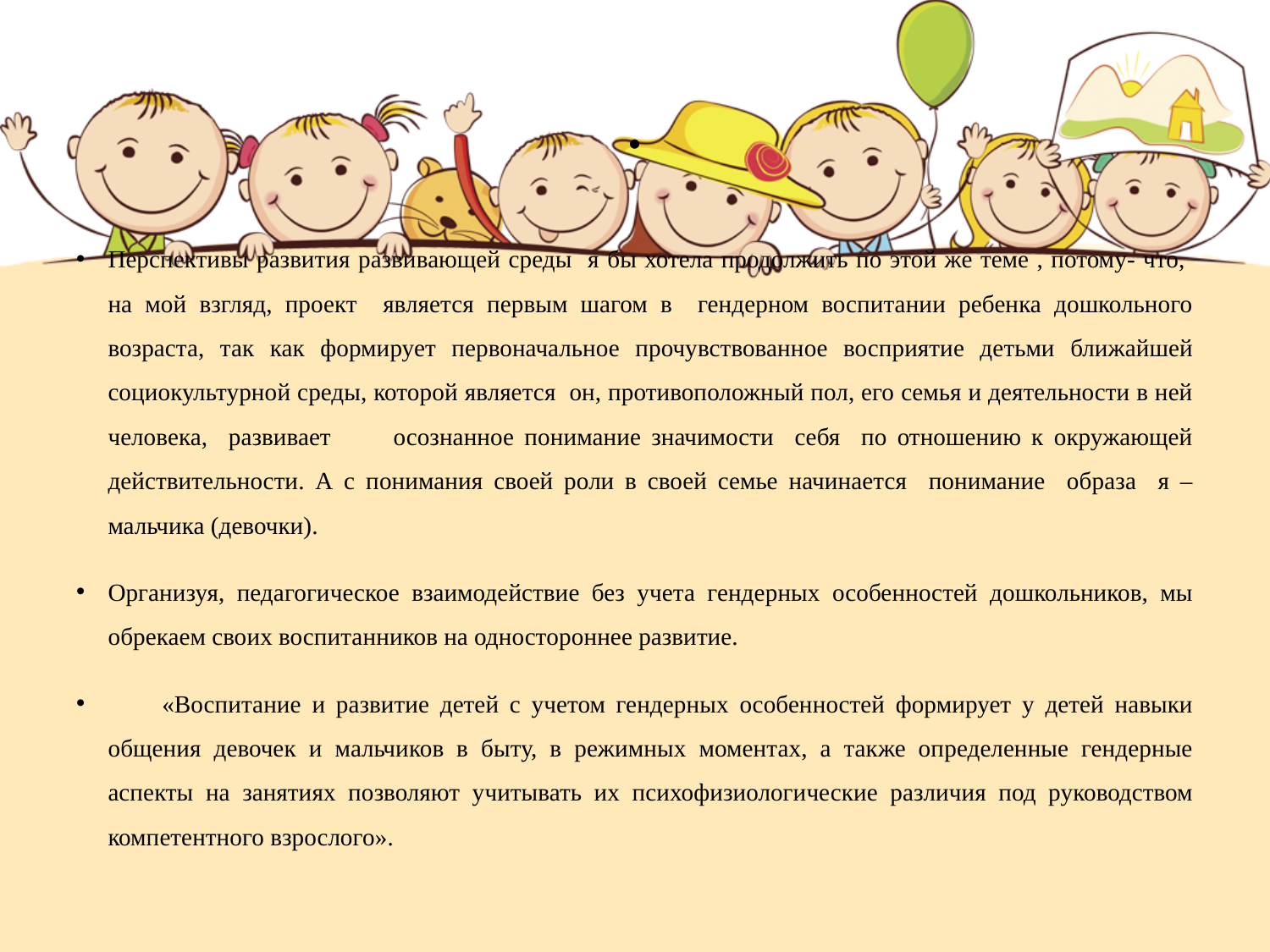

# .
Перспективы развития развивающей среды  я бы хотела продолжить по этой же теме , потому- что,  на мой взгляд, проект  является первым шагом в  гендерном воспитании ребенка дошкольного возраста, так как формирует первоначальное прочувствованное восприятие детьми ближайшей социокультурной среды, которой является  он, противоположный пол, его семья и деятельности в ней человека,  развивает      осознанное понимание значимости  себя  по отношению к окружающей действительности. А с понимания своей роли в своей семье начинается  понимание  образа  я – мальчика (девочки).
Организуя, педагогическое взаимодействие без учета гендерных особенностей дошкольников, мы обрекаем своих воспитанников на одностороннее развитие.
     «Воспитание и развитие детей с учетом гендерных особенностей формирует у детей навыки общения девочек и мальчиков в быту, в режимных моментах, а также определенные гендерные аспекты на занятиях позволяют учитывать их психофизиологические различия под руководством компетентного взрослого».